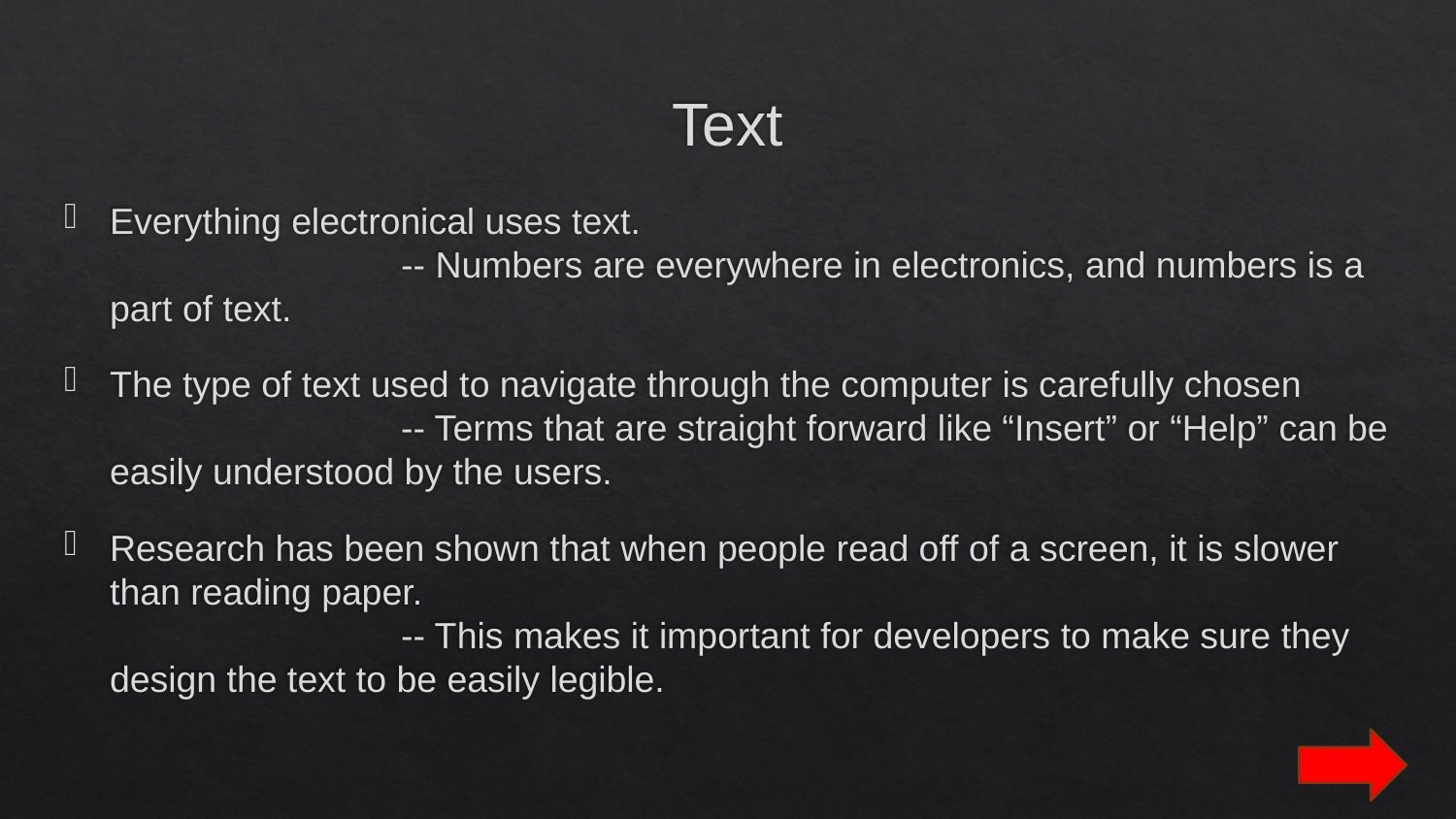

# Text
Everything electronical uses text.
		-- Numbers are everywhere in electronics, and numbers is a part of text.
The type of text used to navigate through the computer is carefully chosen
		-- Terms that are straight forward like “Insert” or “Help” can be easily understood by the users.
Research has been shown that when people read off of a screen, it is slower than reading paper.
		-- This makes it important for developers to make sure they design the text to be easily legible.